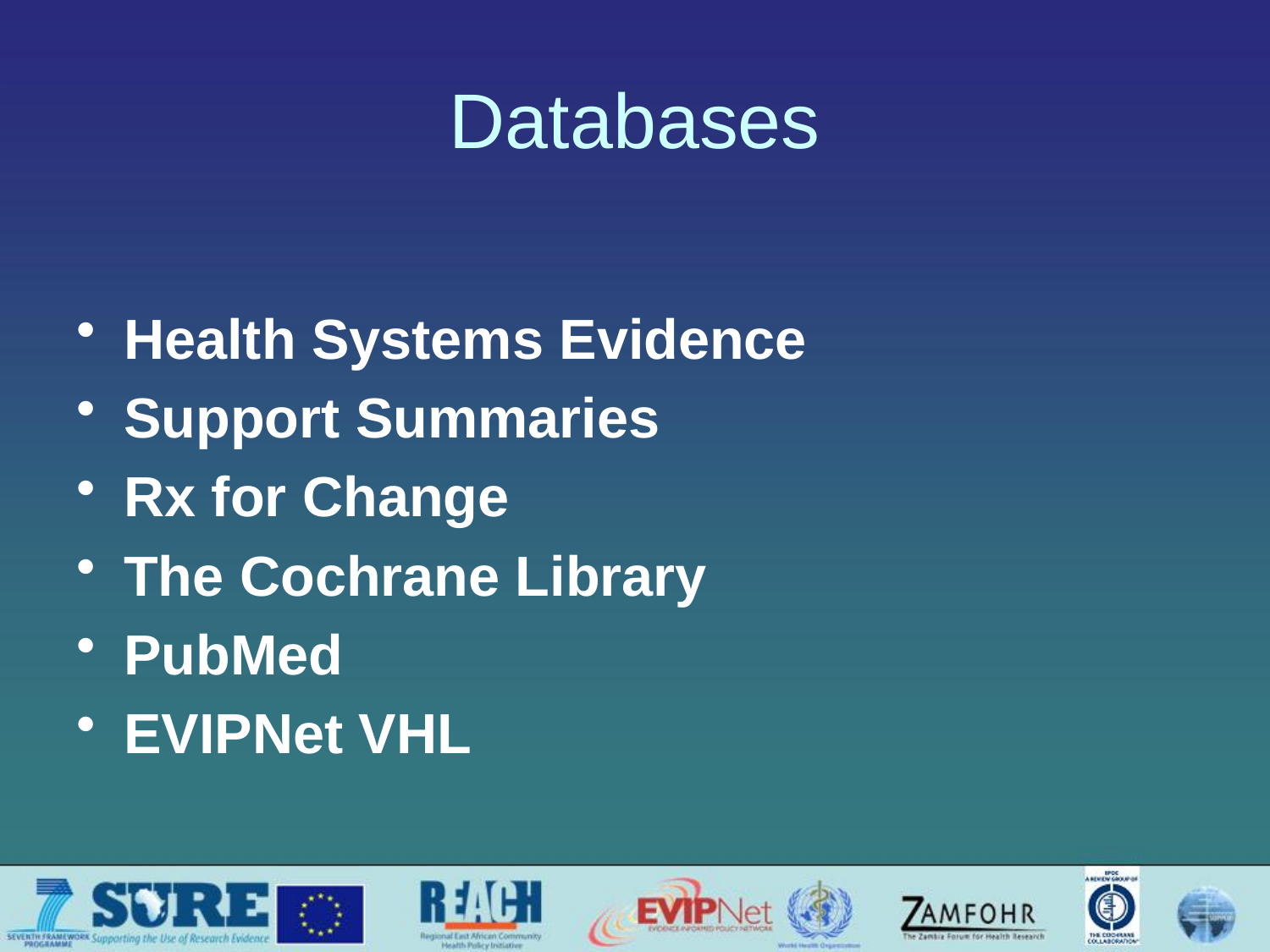

# Databases
Health Systems Evidence
Support Summaries
Rx for Change
The Cochrane Library
PubMed
EVIPNet VHL